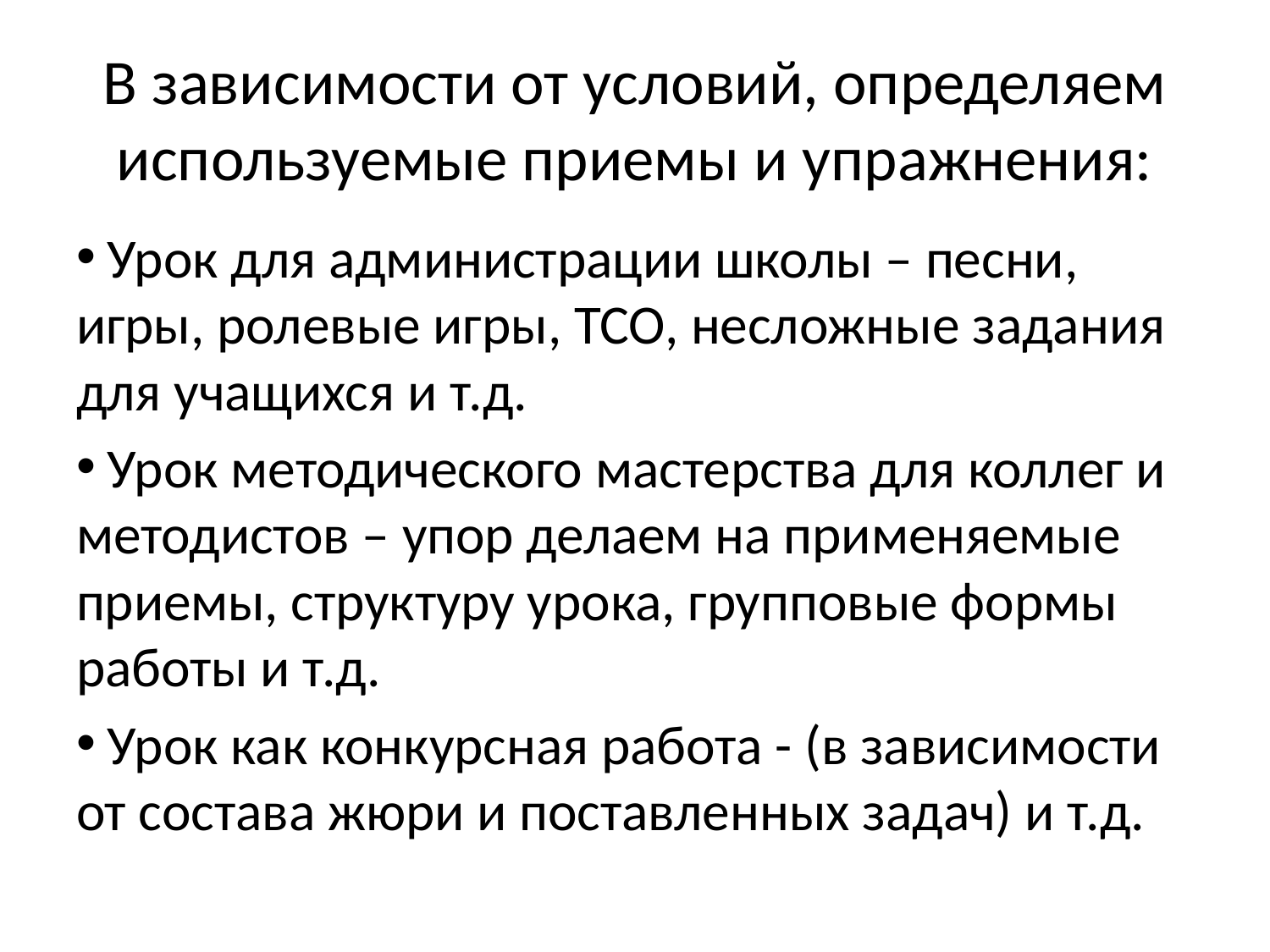

# В зависимости от условий, определяем используемые приемы и упражнения:
 Урок для администрации школы – песни, игры, ролевые игры, ТСО, несложные задания для учащихся и т.д.
 Урок методического мастерства для коллег и методистов – упор делаем на применяемые приемы, структуру урока, групповые формы работы и т.д.
 Урок как конкурсная работа - (в зависимости от состава жюри и поставленных задач) и т.д.